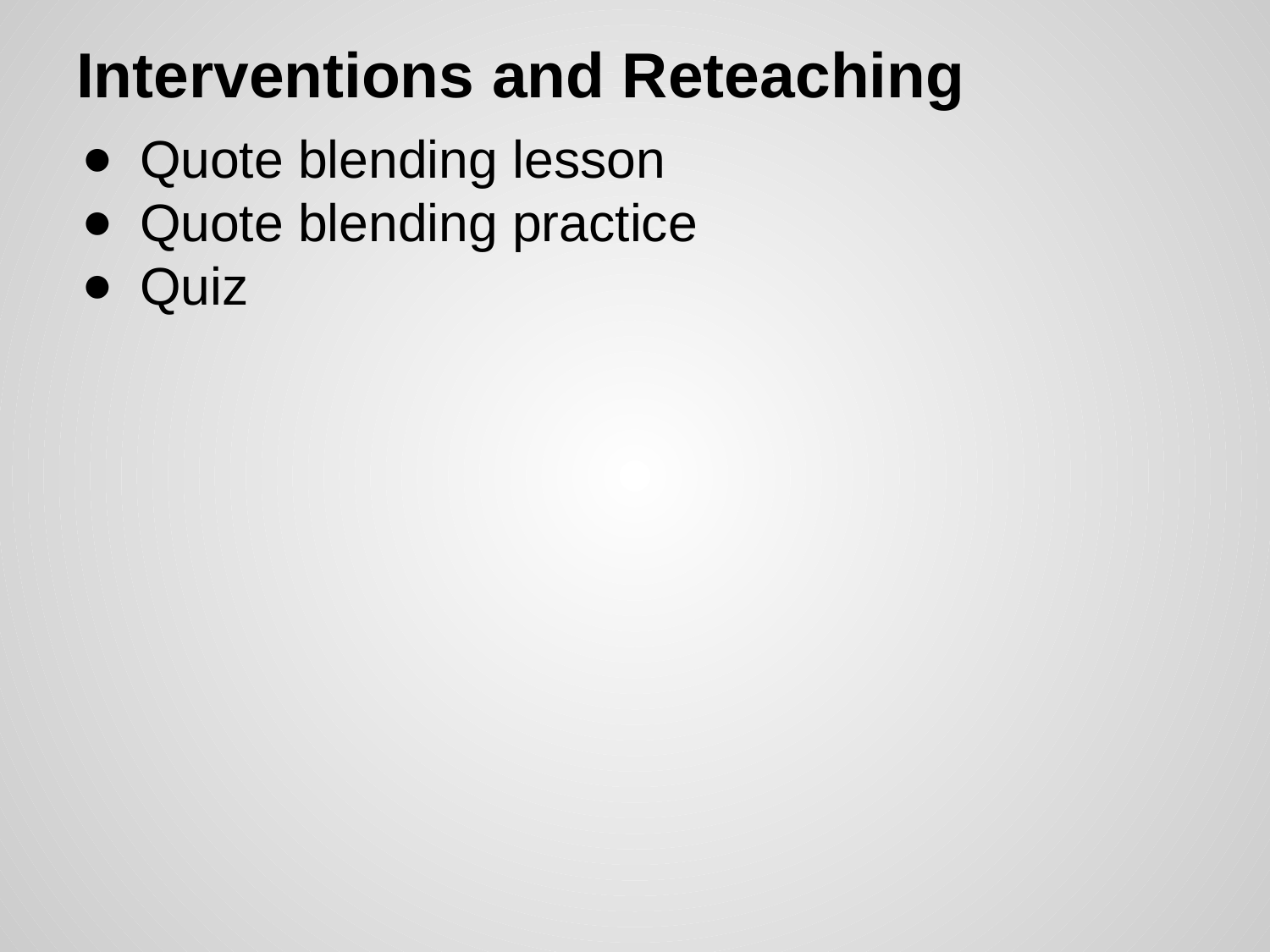

# Interventions and Reteaching
Quote blending lesson
Quote blending practice
Quiz